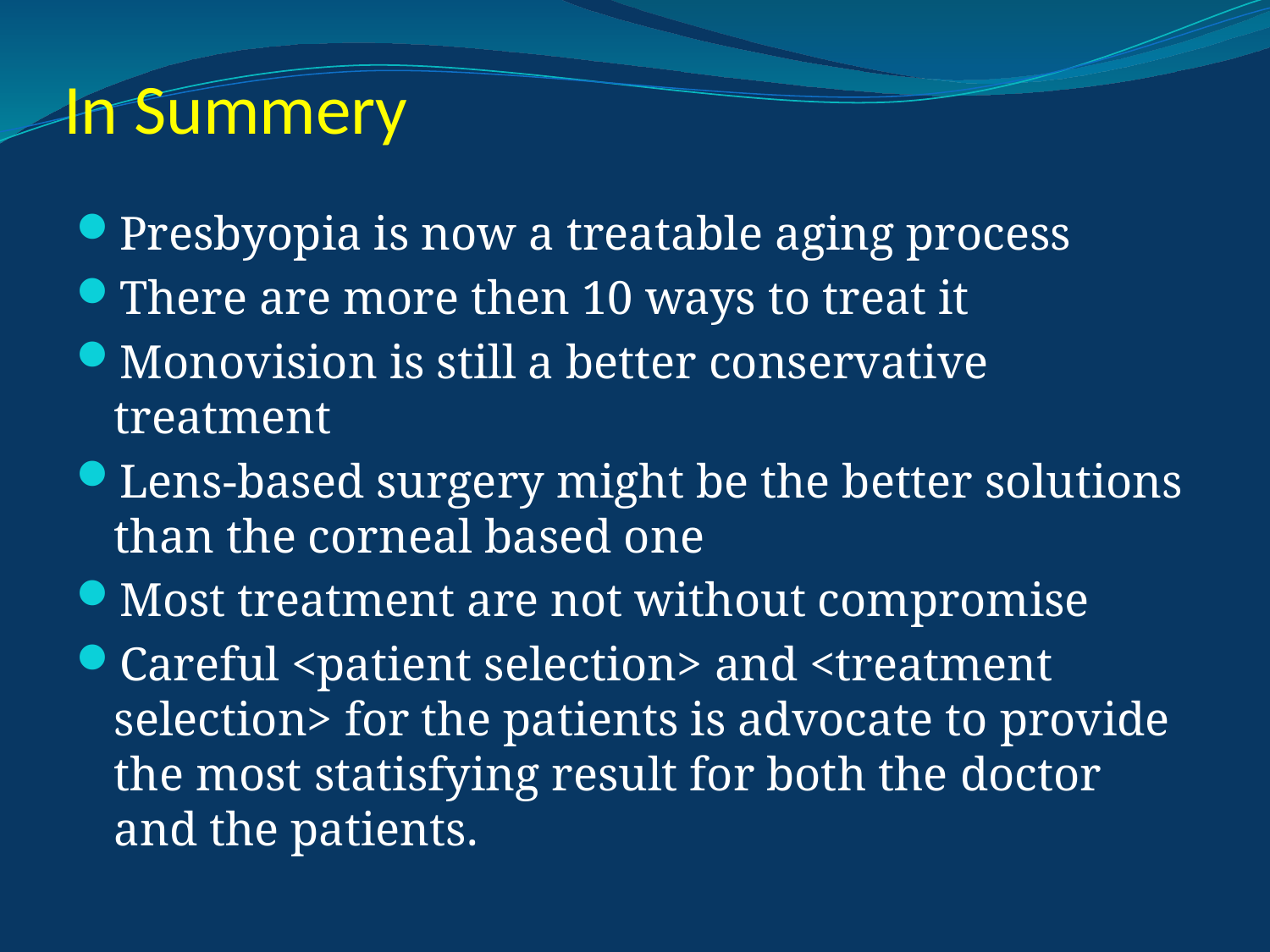

# In Summery
Presbyopia is now a treatable aging process
There are more then 10 ways to treat it
Monovision is still a better conservative treatment
Lens-based surgery might be the better solutions than the corneal based one
Most treatment are not without compromise
Careful <patient selection> and <treatment selection> for the patients is advocate to provide the most statisfying result for both the doctor and the patients.